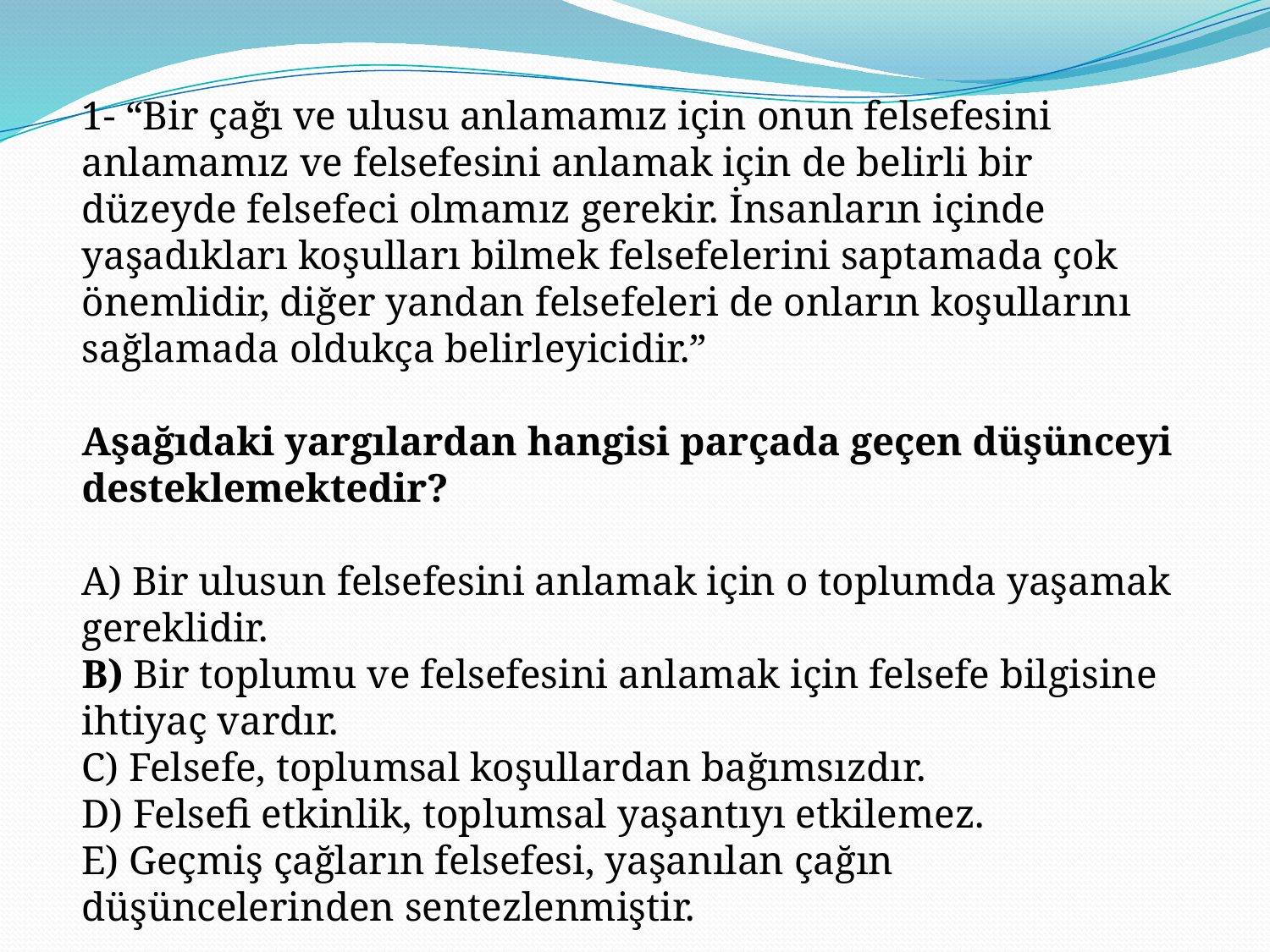

1- “Bir çağı ve ulusu anlamamız için onun felsefesini anlamamız ve felsefesini anlamak için de belirli bir düzeyde felsefeci olmamız gerekir. İnsanların içinde yaşadıkları koşulları bilmek felsefelerini saptamada çok önemlidir, diğer yandan felsefeleri de onların koşullarını sağlamada oldukça belirleyicidir.”

Aşağıdaki yargılardan hangisi parçada geçen düşünceyi desteklemektedir?

A) Bir ulusun felsefesini anlamak için o toplumda yaşamak gereklidir.
B) Bir toplumu ve felsefesini anlamak için felsefe bilgisine ihtiyaç vardır.
C) Felsefe, toplumsal koşullardan bağımsızdır.
D) Felsefi etkinlik, toplumsal yaşantıyı etkilemez.
E) Geçmiş çağların felsefesi, yaşanılan çağın düşüncelerinden sentezlenmiştir.